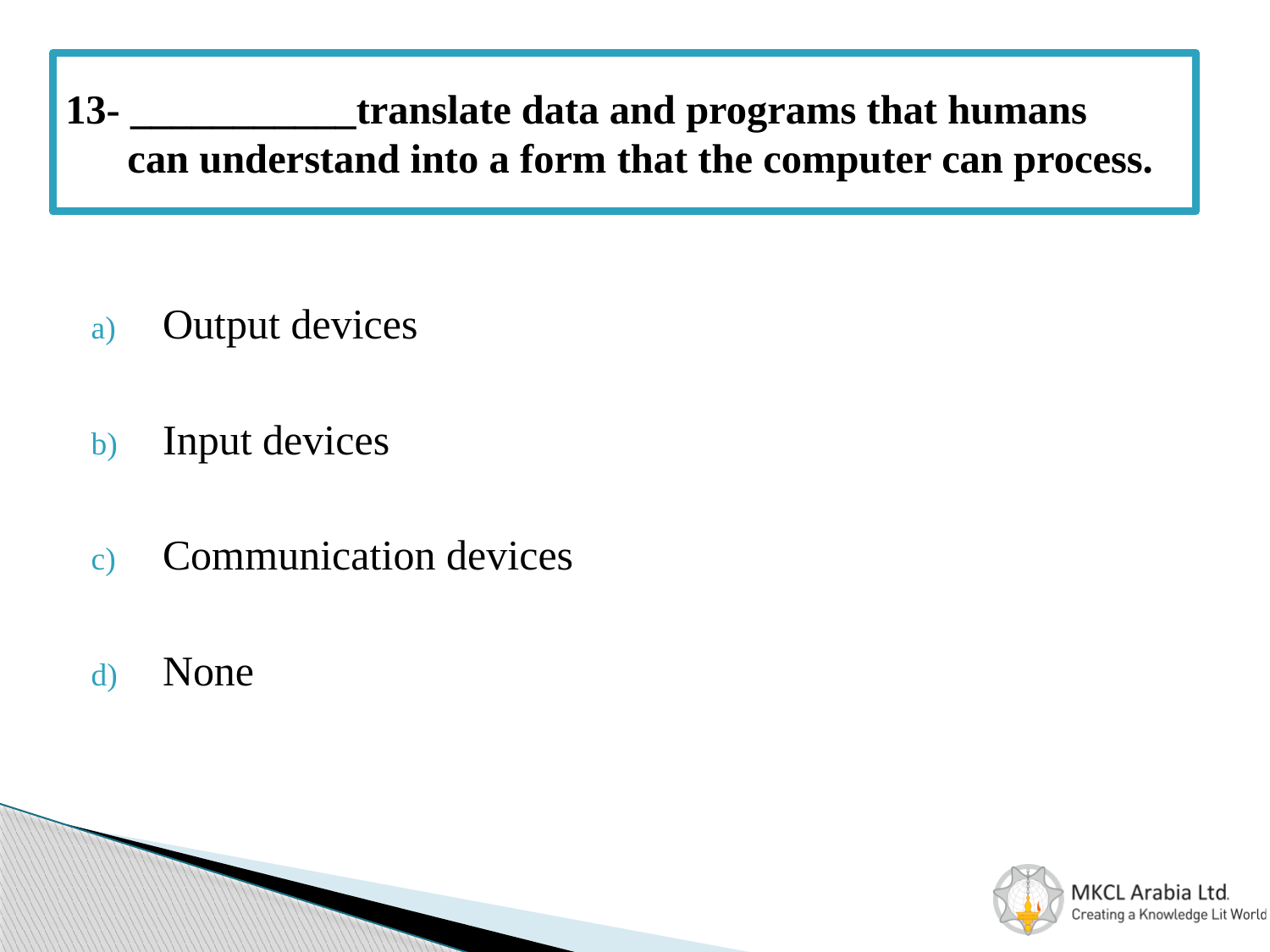

# 13- ___________translate data and programs that humans can understand into a form that the computer can process.

Output devices

Input devices

Communication devices

None